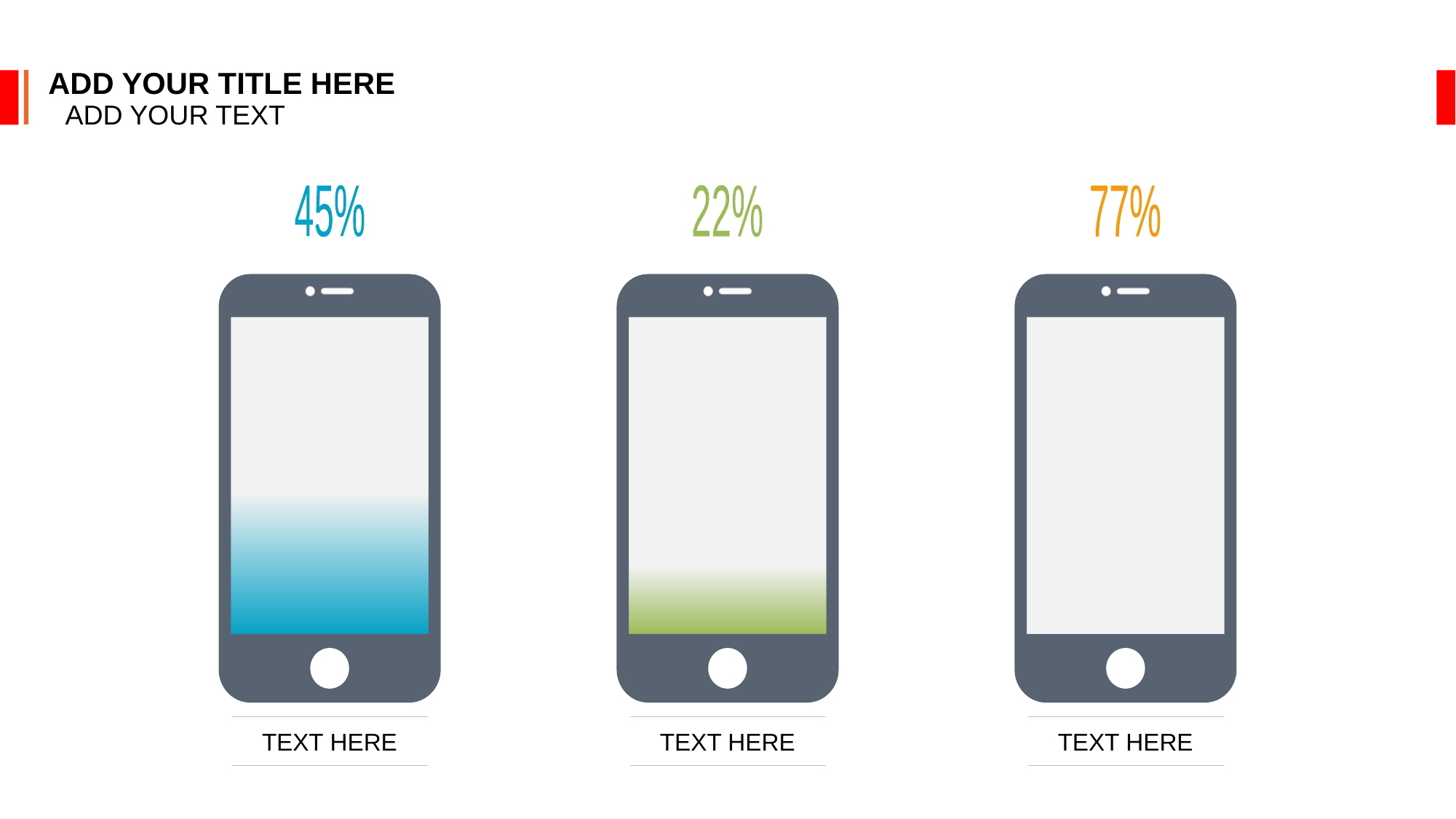

ADD YOUR TITLE HERE

ADD YOUR TEXT
45%

TEXT HERE
22%

TEXT HERE
77%

TEXT HERE